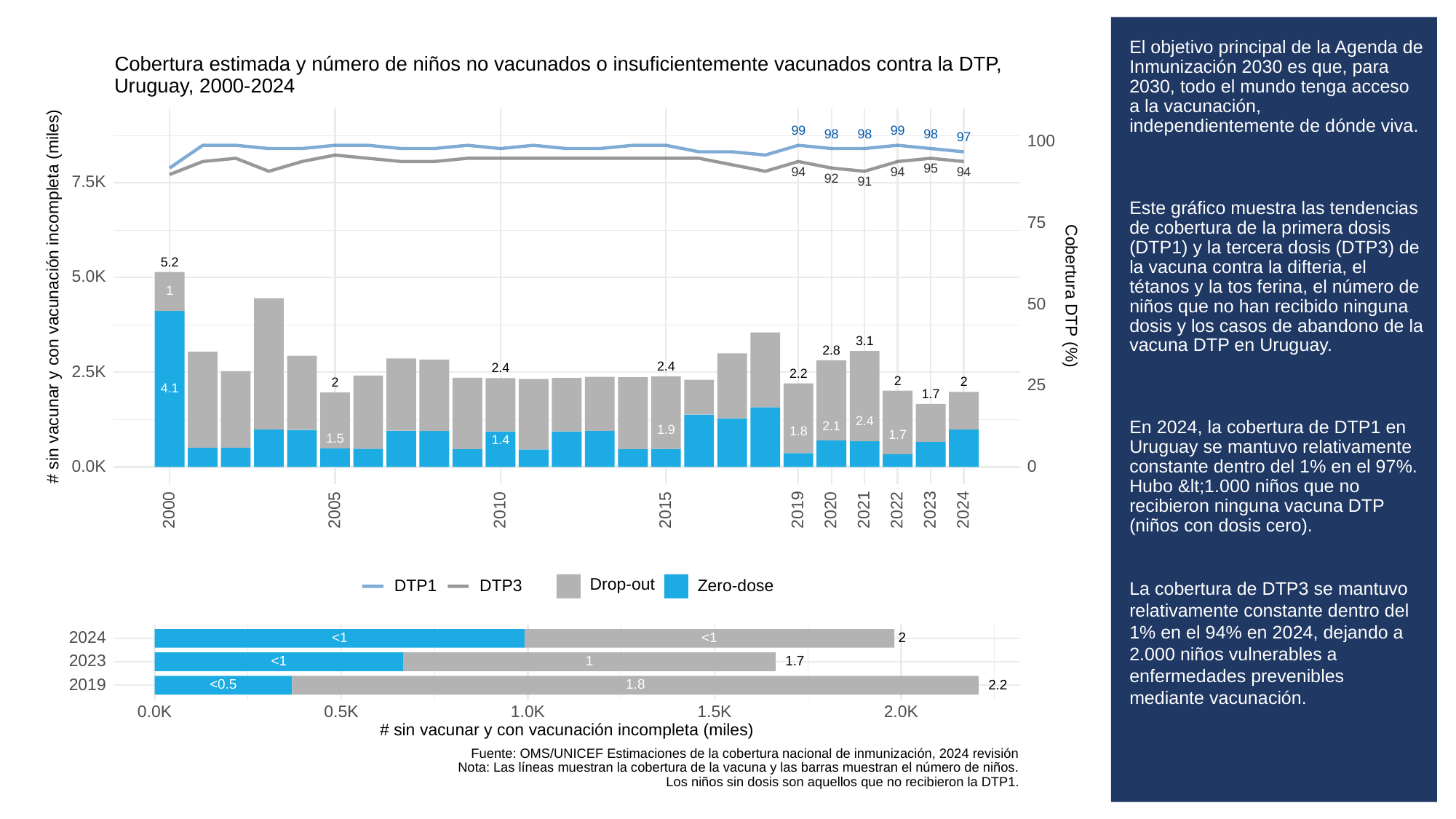

# El objetivo principal de la Agenda de Inmunización 2030 es que, para 2030, todo el mundo tenga acceso a la vacunación, independientemente de dónde viva.

Este gráfico muestra las tendencias de cobertura de la primera dosis (DTP1) y la tercera dosis (DTP3) de la vacuna contra la difteria, el tétanos y la tos ferina, el número de niños que no han recibido ninguna dosis y los casos de abandono de la vacuna DTP en Uruguay.

En 2024, la cobertura de DTP1 en Uruguay se mantuvo relativamente constante dentro del 1% en el 97%. Hubo &lt;1.000 niños que no recibieron ninguna vacuna DTP (niños con dosis cero).

La cobertura de DTP3 se mantuvo relativamente constante dentro del 1% en el 94% en 2024, dejando a 2.000 niños vulnerables a enfermedades prevenibles mediante vacunación.

Cobertura estimada y número de niños no vacunados o insuficientemente vacunados contra la DTP,
Uruguay, 2000-2024

99
99
98
98
98
97

100

95
94
94
94
92
7.5K
91

75

5.2
5.0K

1
# sin vacunar y con vacunación incompleta (miles)
Cobertura DTP (%)

50

3.1
2.8

2.4
2.4
2.5K
2.2

2

2

2

25

4.1
1.7

2.4

2.1
1.9
1.8

1.7

1.5
1.4

0.0K
0

2023
2000
2005
2010
2015
2019
2020
2021
2022
2024

Drop-out
DTP3
Zero-dose
DTP1

2024
<1
<1
2

2023
<1
1
1.7

2019
<0.5
1.8
2.2

0.0K
0.5K
1.0K
1.5K
2.0K
# sin vacunar y con vacunación incompleta (miles)
Fuente: OMS/UNICEF Estimaciones de la cobertura nacional de inmunización, 2024 revisión
Nota: Las líneas muestran la cobertura de la vacuna y las barras muestran el número de niños.
Los niños sin dosis son aquellos que no recibieron la DTP1.